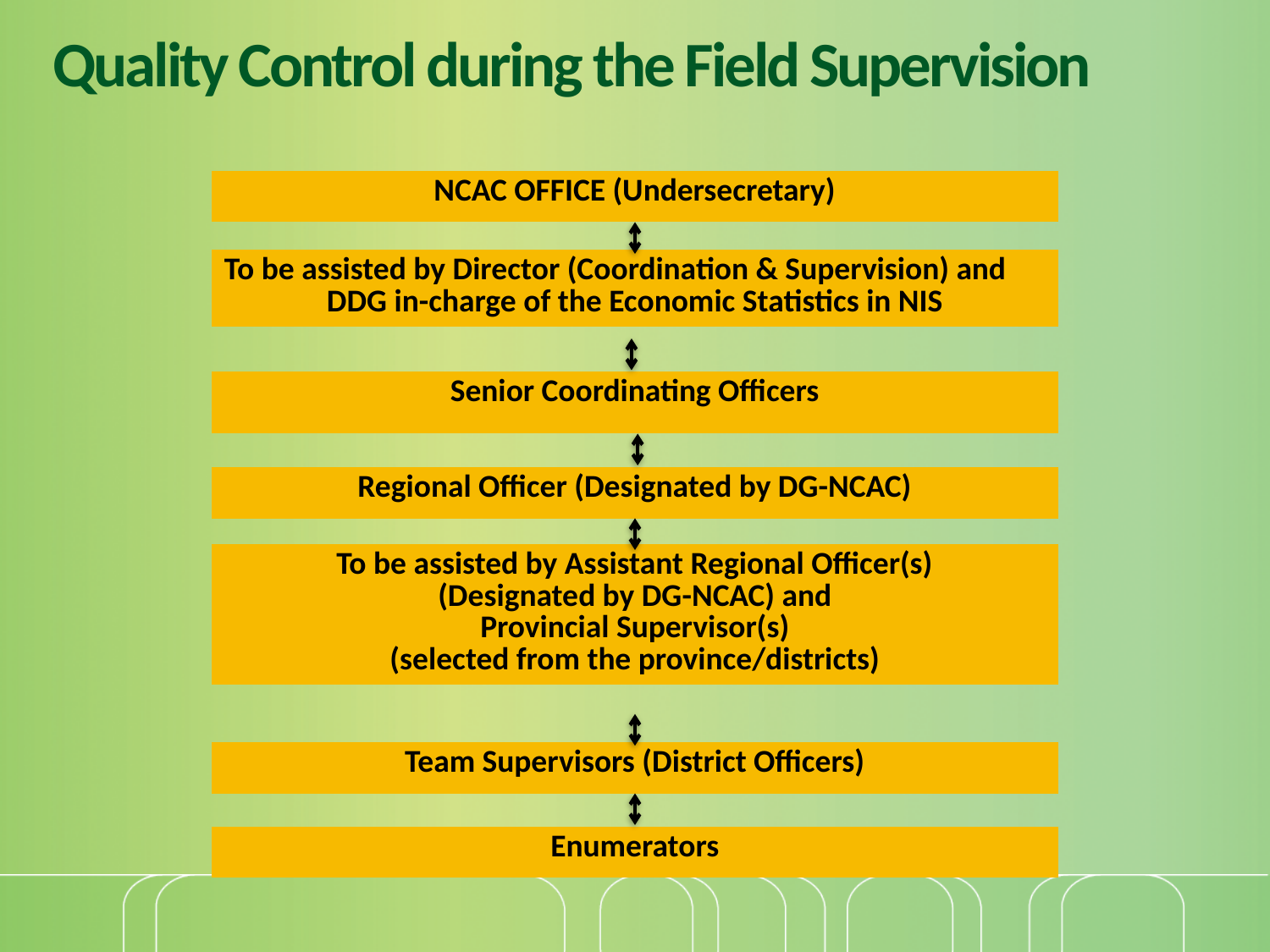

# Quality Control during the Field Supervision
| NCAC OFFICE (Undersecretary) |
| --- |
| To be assisted by Director (Coordination & Supervision) and DDG in-charge of the Economic Statistics in NIS |
| --- |
| Senior Coordinating Officers |
| --- |
| Regional Officer (Designated by DG-NCAC) |
| --- |
| To be assisted by Assistant Regional Officer(s) (Designated by DG-NCAC) and Provincial Supervisor(s) (selected from the province/districts) |
| --- |
| Team Supervisors (District Officers) |
| --- |
| Enumerators |
| --- |